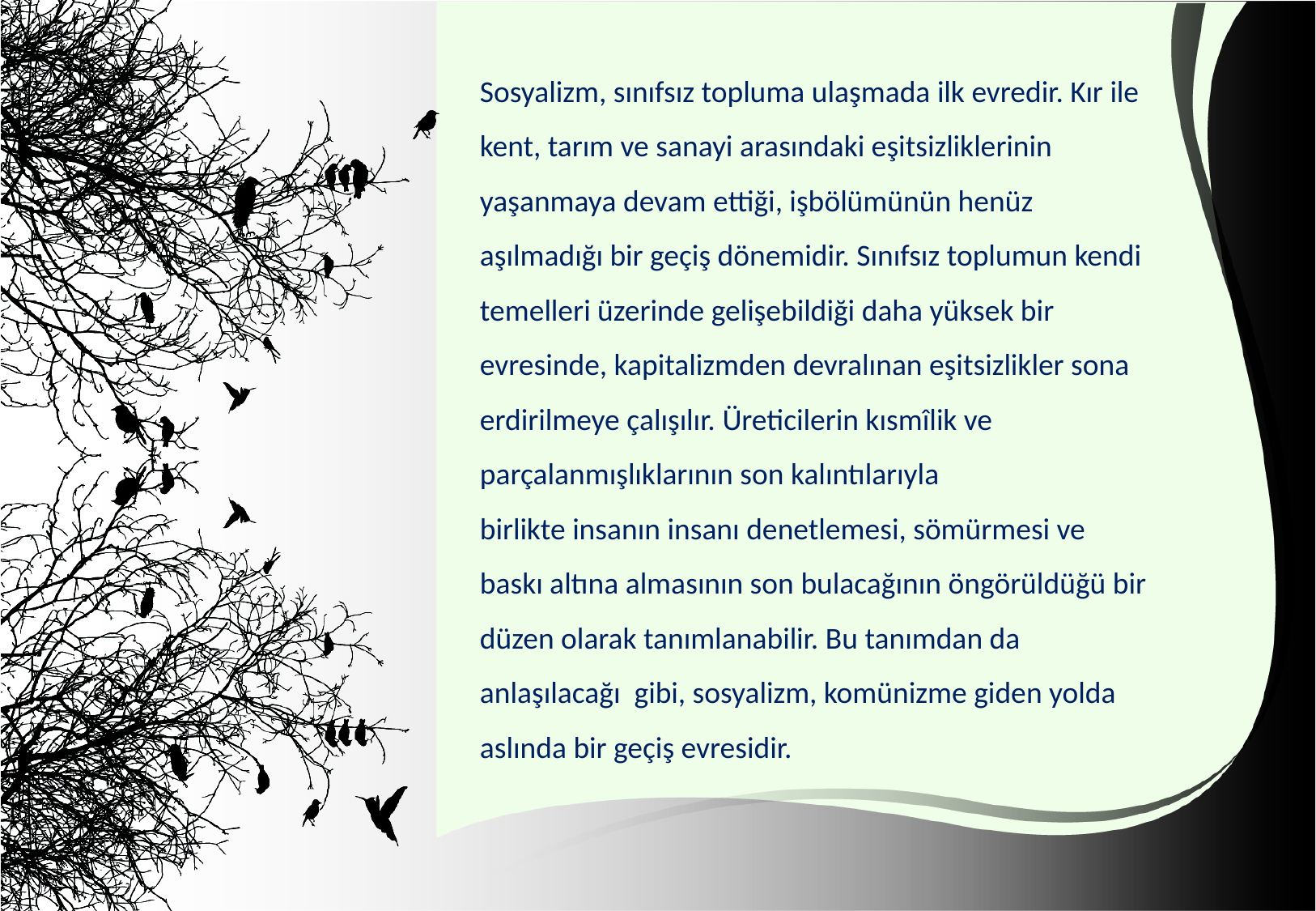

Sosyalizm, sınıfsız topluma ulaşmada ilk evredir. Kır ile kent, tarım ve sanayi arasındaki eşitsizliklerinin yaşanmaya devam ettiği, işbölümünün henüz aşılmadığı bir geçiş dönemidir. Sınıfsız toplumun kendi temelleri üzerinde gelişebildiği daha yüksek bir evresinde, kapitalizmden devralınan eşitsizlikler sona
erdirilmeye çalışılır. Üreticilerin kısmîlik ve parçalanmışlıklarının son kalıntılarıyla
birlikte insanın insanı denetlemesi, sömürmesi ve baskı altına almasının son bulacağının öngörüldüğü bir düzen olarak tanımlanabilir. Bu tanımdan da anlaşılacağı  gibi, sosyalizm, komünizme giden yolda aslında bir geçiş evresidir.